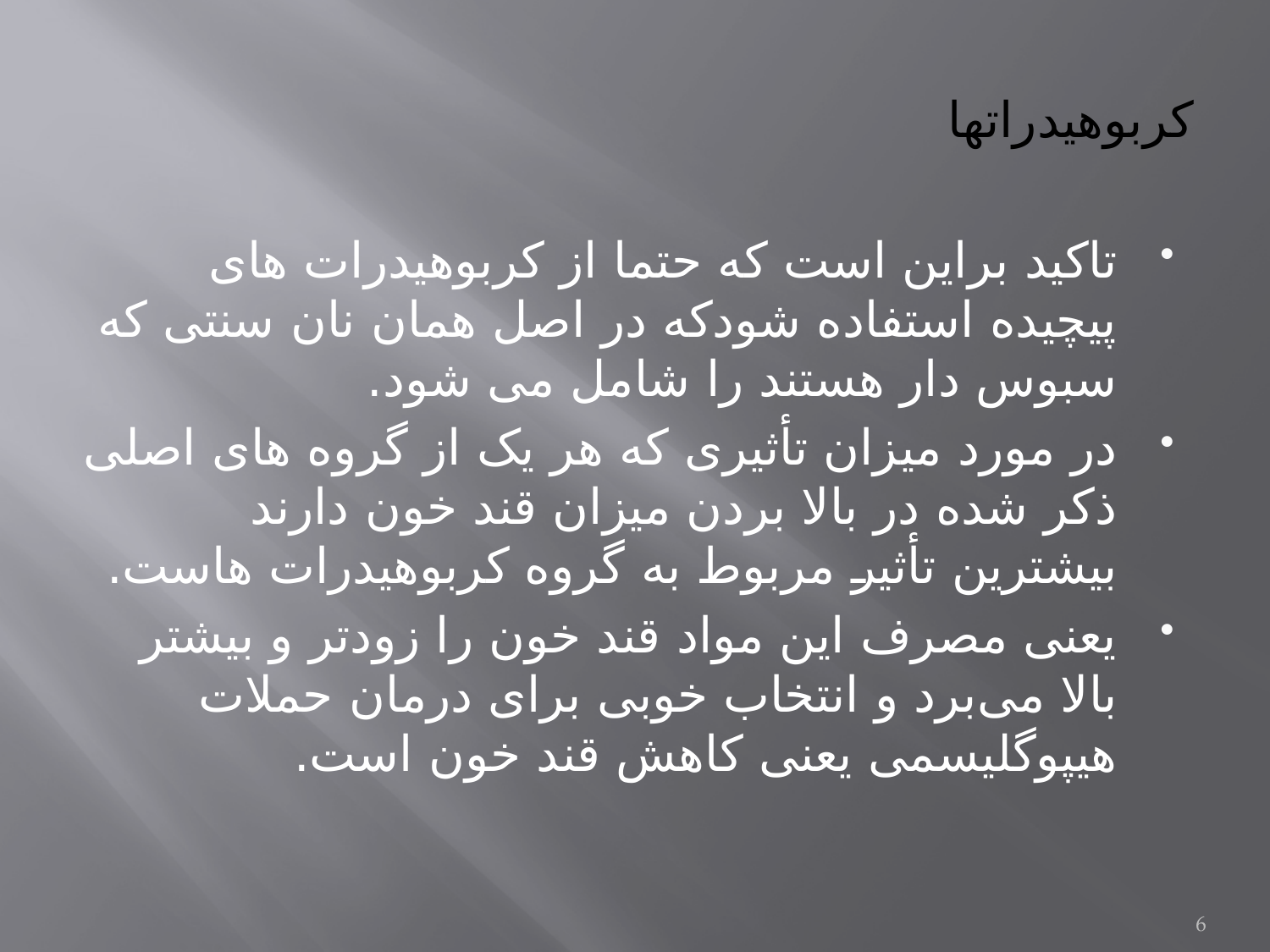

# کربوهیدراتها
تاکید براین است که حتما از کربوهیدرات های پیچیده استفاده شودکه در اصل همان نان سنتی که سبوس دار هستند را شامل می شود.
در مورد میزان تأثیری که هر یک از گروه های اصلی ذکر شده در بالا بردن میزان قند خون دارند بیشترین تأثیر مربوط به گروه کربوهیدرات هاست.
یعنی مصرف این مواد قند خون را زودتر و بیشتر بالا می‌برد و انتخاب خوبی برای درمان حملات هیپوگلیسمی یعنی کاهش قند خون است.

6